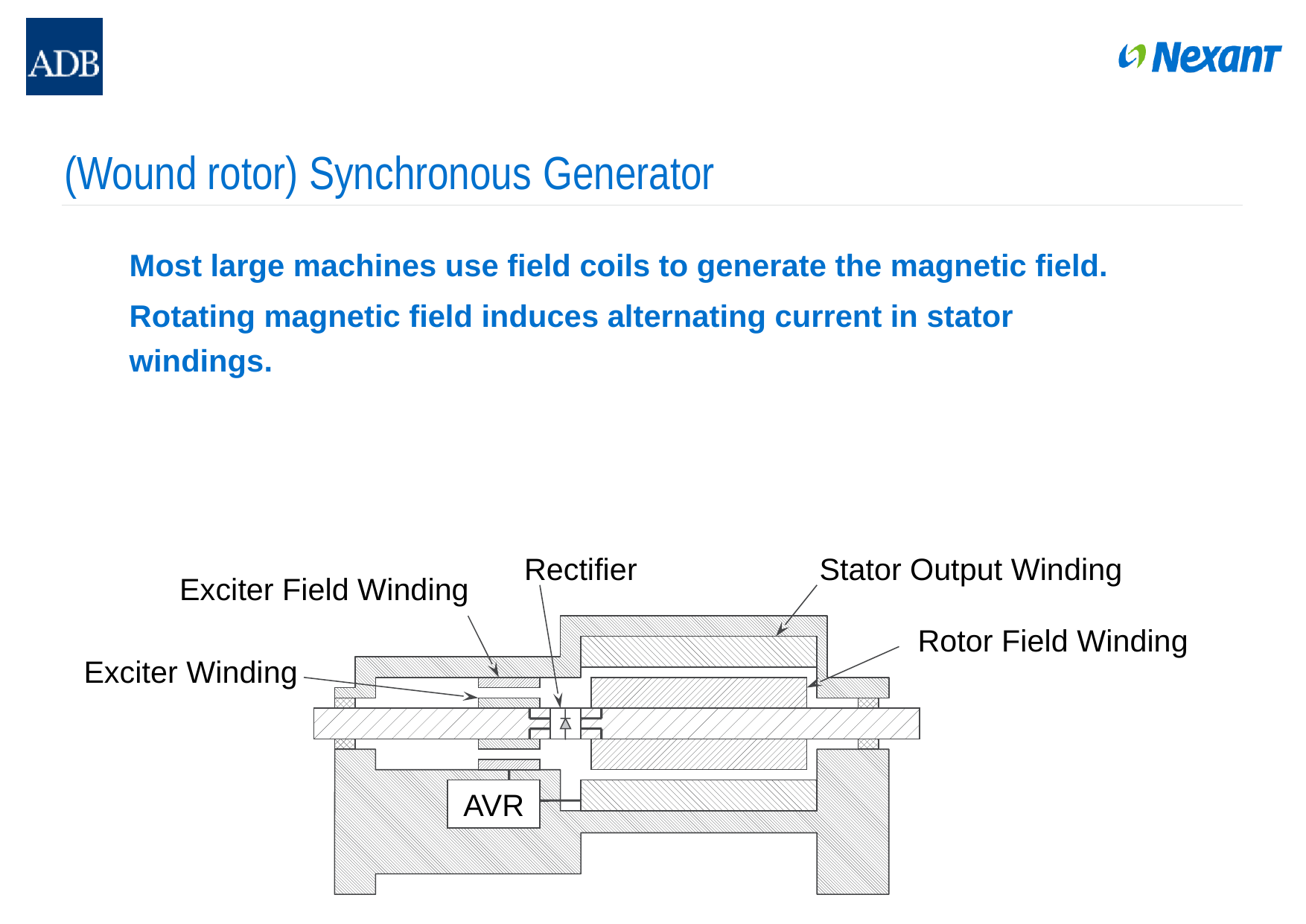

# (Wound rotor) Synchronous Generator
Most large machines use field coils to generate the magnetic field.
Rotating magnetic field induces alternating current in stator windings.

Rectifier
Stator Output Winding
Exciter Field Winding

Rotor Field Winding

Exciter Winding

AVR